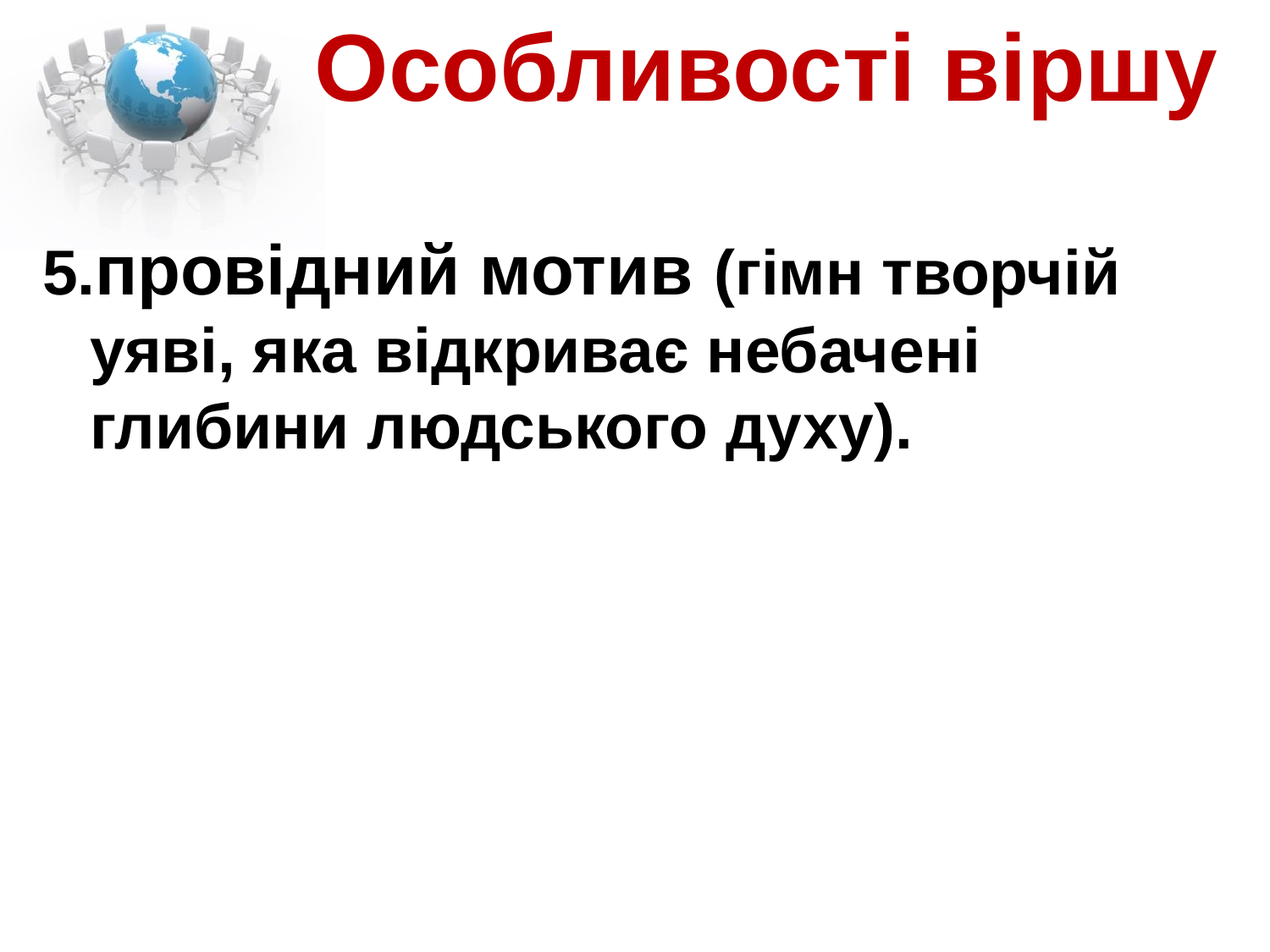

Особливості віршу
5.провідний мотив (гімн творчій уяві, яка відкриває небачені глибини людського духу).